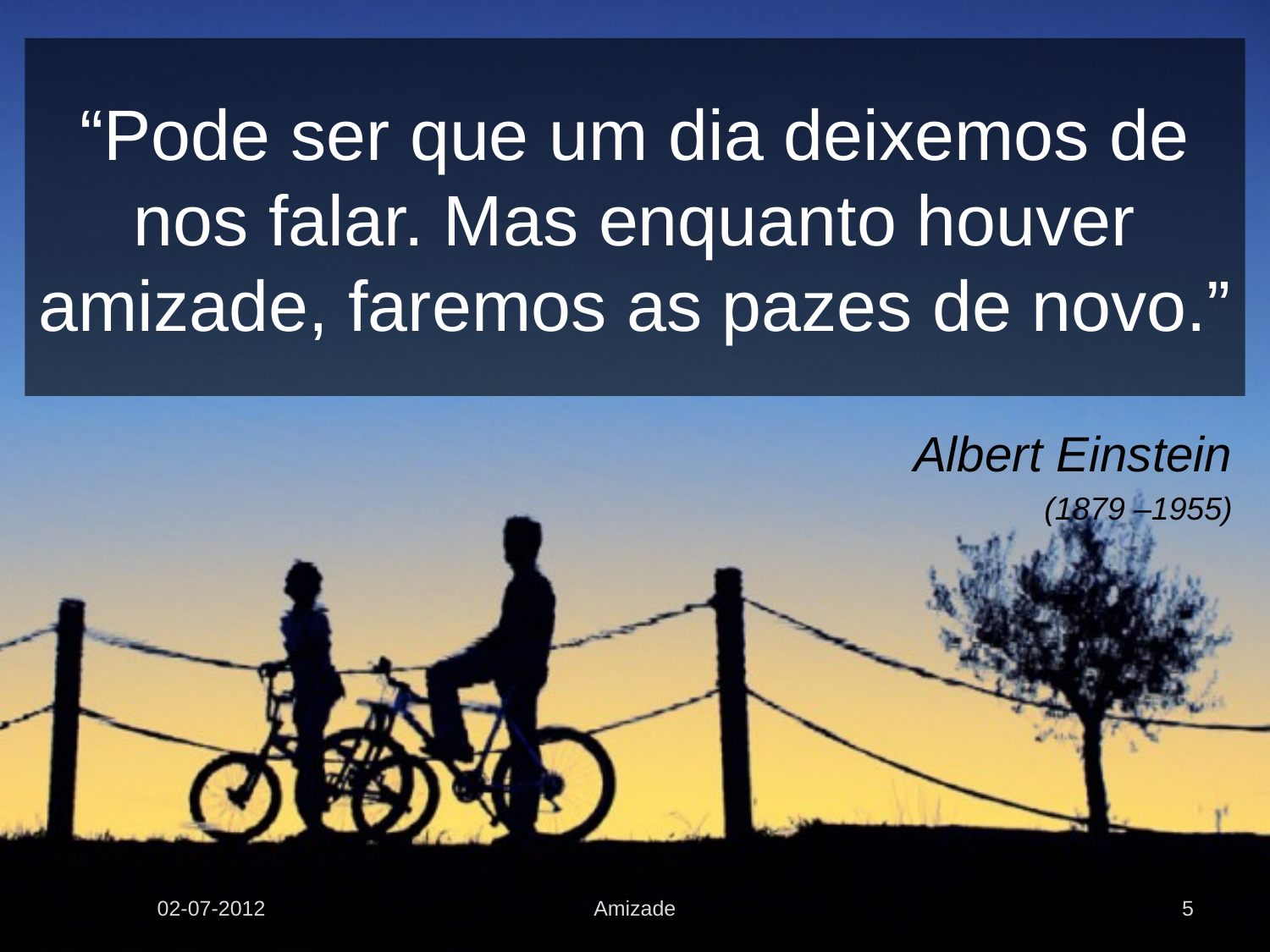

# “Pode ser que um dia deixemos de nos falar. Mas enquanto houver amizade, faremos as pazes de novo.”
Albert Einstein
(1879 –1955)
02-07-2012
Amizade
5